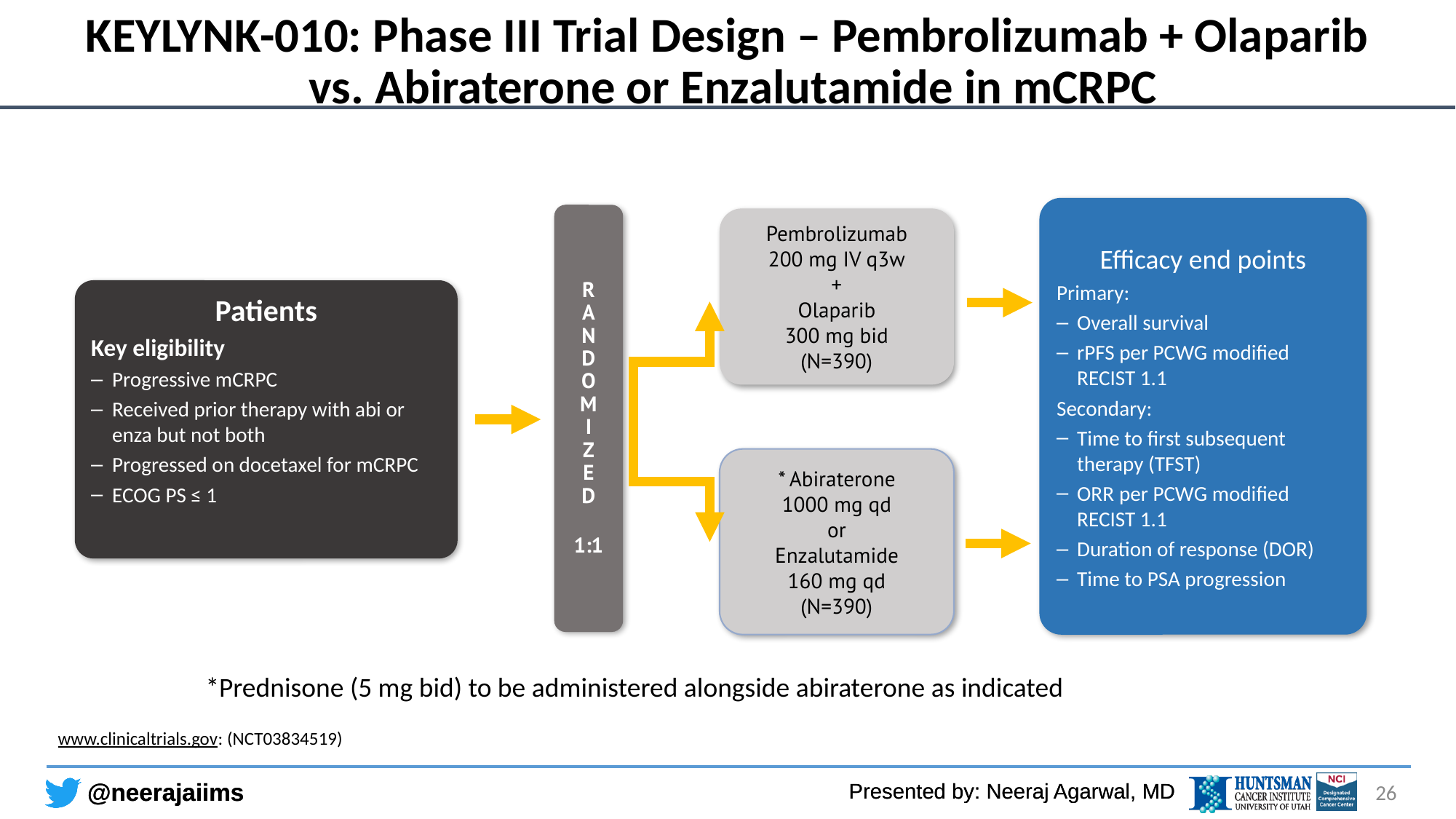

# KEYLYNK-010: Phase III Trial Design – Pembrolizumab + Olaparib vs. Abiraterone or Enzalutamide in mCRPC
Efficacy end points
Primary:
Overall survival
rPFS per PCWG modified RECIST 1.1
Secondary:
Time to first subsequent therapy (TFST)
ORR per PCWG modified RECIST 1.1
Duration of response (DOR)
Time to PSA progression
R
A
N
D
O
M
I
Z
E
D

1:1
Pembrolizumab
200 mg IV q3w
+
Olaparib
300 mg bid
(N=390)
Patients
Key eligibility
Progressive mCRPC
Received prior therapy with abi or enza but not both
Progressed on docetaxel for mCRPC
ECOG PS ≤ 1
* Abiraterone
1000 mg qd
or
Enzalutamide
160 mg qd
(N=390)
*Prednisone (5 mg bid) to be administered alongside abiraterone as indicated
www.clinicaltrials.gov: (NCT03834519)
26